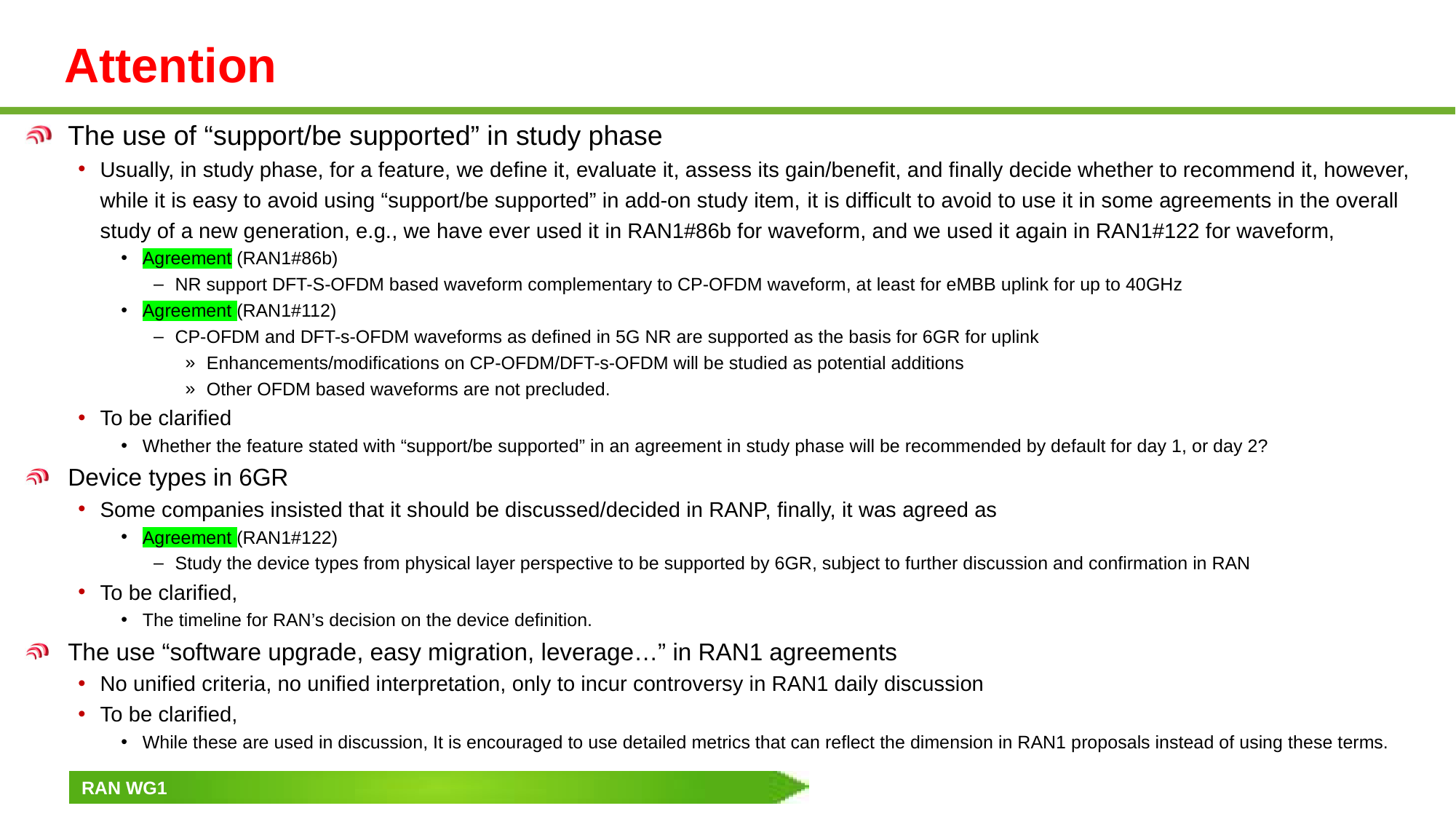

# Attention
The use of “support/be supported” in study phase
Usually, in study phase, for a feature, we define it, evaluate it, assess its gain/benefit, and finally decide whether to recommend it, however, while it is easy to avoid using “support/be supported” in add-on study item, it is difficult to avoid to use it in some agreements in the overall study of a new generation, e.g., we have ever used it in RAN1#86b for waveform, and we used it again in RAN1#122 for waveform,
Agreement (RAN1#86b)
NR support DFT-S-OFDM based waveform complementary to CP-OFDM waveform, at least for eMBB uplink for up to 40GHz
Agreement (RAN1#112)
CP-OFDM and DFT-s-OFDM waveforms as defined in 5G NR are supported as the basis for 6GR for uplink
Enhancements/modifications on CP-OFDM/DFT-s-OFDM will be studied as potential additions
Other OFDM based waveforms are not precluded.
To be clarified
Whether the feature stated with “support/be supported” in an agreement in study phase will be recommended by default for day 1, or day 2?
Device types in 6GR
Some companies insisted that it should be discussed/decided in RANP, finally, it was agreed as
Agreement (RAN1#122)
Study the device types from physical layer perspective to be supported by 6GR, subject to further discussion and confirmation in RAN
To be clarified,
The timeline for RAN’s decision on the device definition.
The use “software upgrade, easy migration, leverage…” in RAN1 agreements
No unified criteria, no unified interpretation, only to incur controversy in RAN1 daily discussion
To be clarified,
While these are used in discussion, It is encouraged to use detailed metrics that can reflect the dimension in RAN1 proposals instead of using these terms.